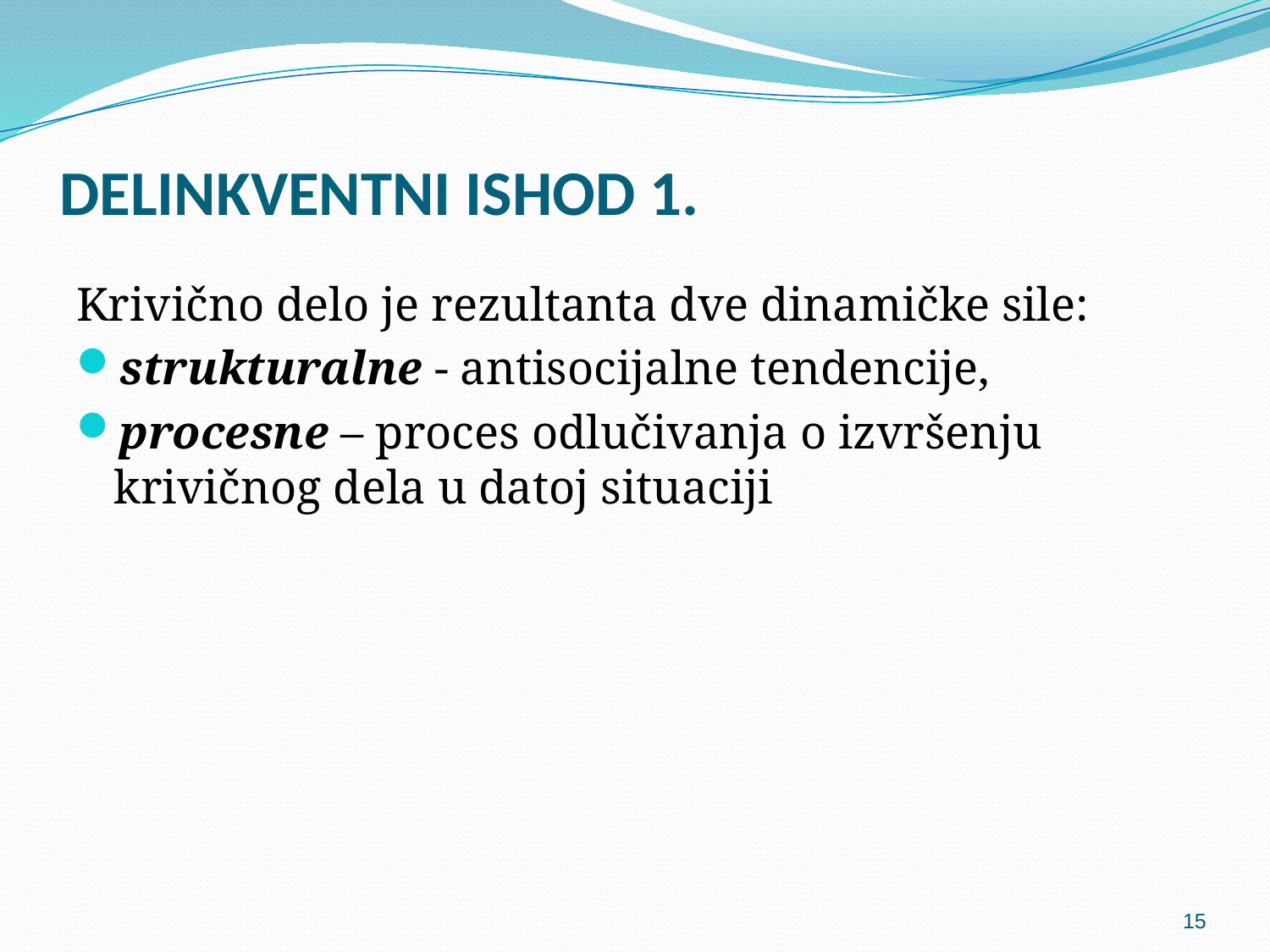

# DELINKVENTNI ISHOD 1.
Krivično delo je rezultanta dve dinamičke sile:
strukturalne - antisocijalne tendencije,
procesne – proces odlučivanja o izvršenju krivičnog dela u datoj situaciji
15